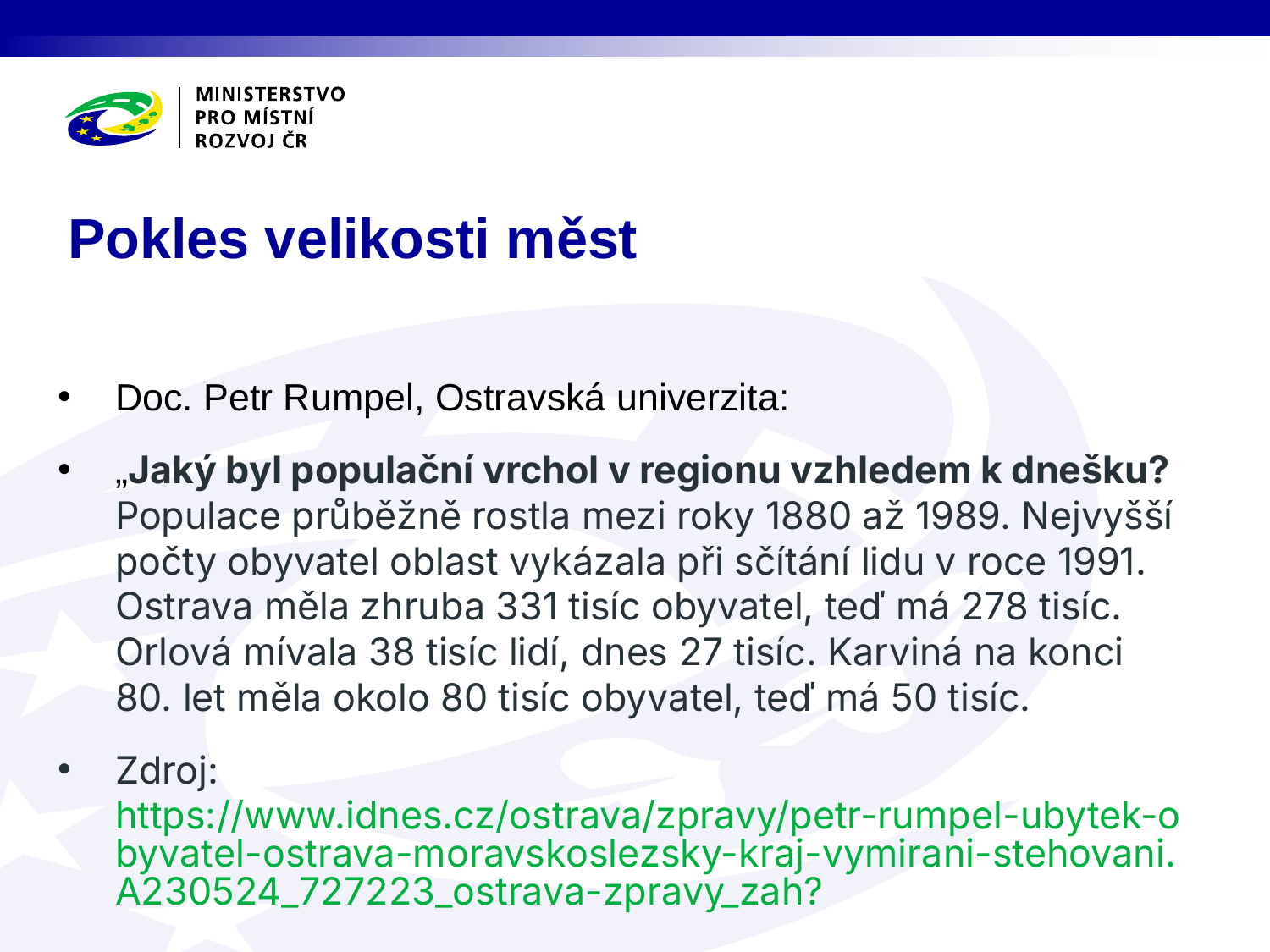

# Pokles velikosti měst
Doc. Petr Rumpel, Ostravská univerzita:
„Jaký byl populační vrchol v regionu vzhledem k dnešku?
Populace průběžně rostla mezi roky 1880 až 1989. Nejvyšší počty obyvatel oblast vykázala při sčítání lidu v roce 1991. Ostrava měla zhruba 331 tisíc obyvatel, teď má 278 tisíc. Orlová mívala 38 tisíc lidí, dnes 27 tisíc. Karviná na konci 80. let měla okolo 80 tisíc obyvatel, teď má 50 tisíc.
Zdroj: https://www.idnes.cz/ostrava/zpravy/petr-rumpel-ubytek-obyvatel-ostrava-moravskoslezsky-kraj-vymirani-stehovani.A230524_727223_ostrava-zpravy_zah?